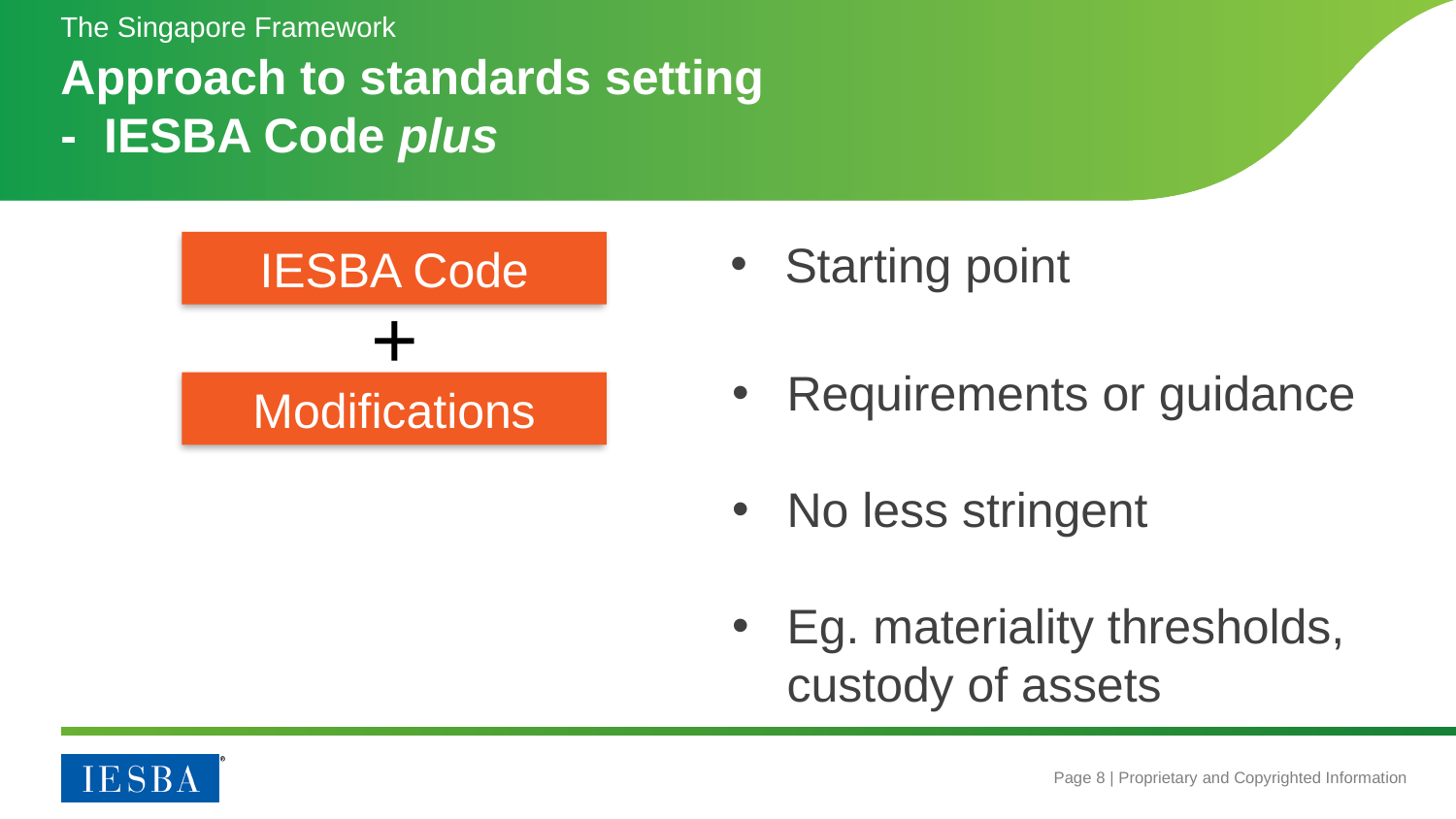

The Singapore Framework

# Approach to standards setting -  IESBA Code plus
Starting point
IESBA Code
+
Requirements or guidance

No less stringent

Eg. materiality thresholds, custody of assets
Modifications